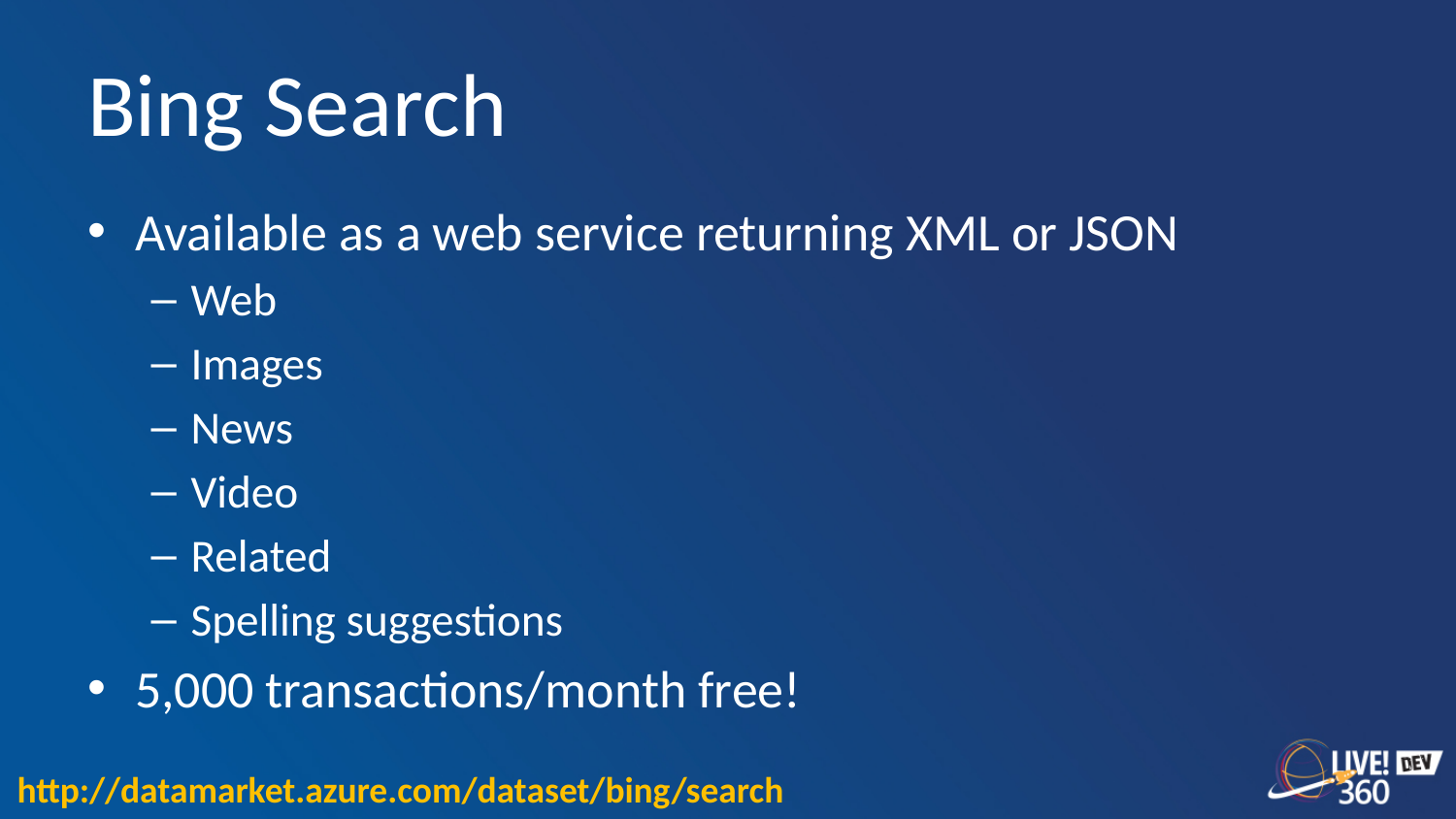

# Bing Search
Available as a web service returning XML or JSON
Web
Images
News
Video
Related
Spelling suggestions
5,000 transactions/month free!

http://datamarket.azure.com/dataset/bing/search